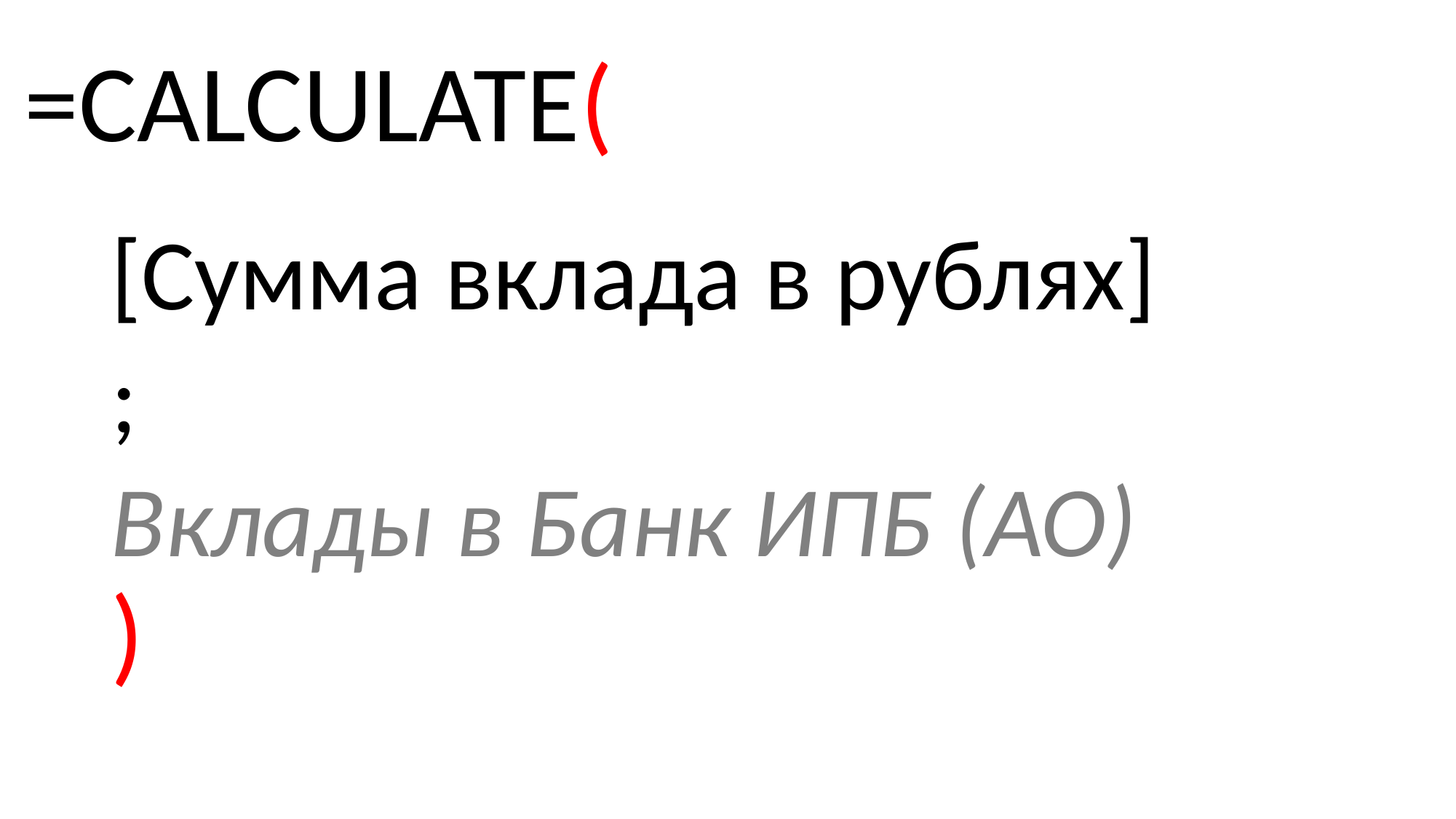

# =CALCULATE(
[Сумма вклада в рублях]
;
Вклады в Банк ИПБ (АО)
)